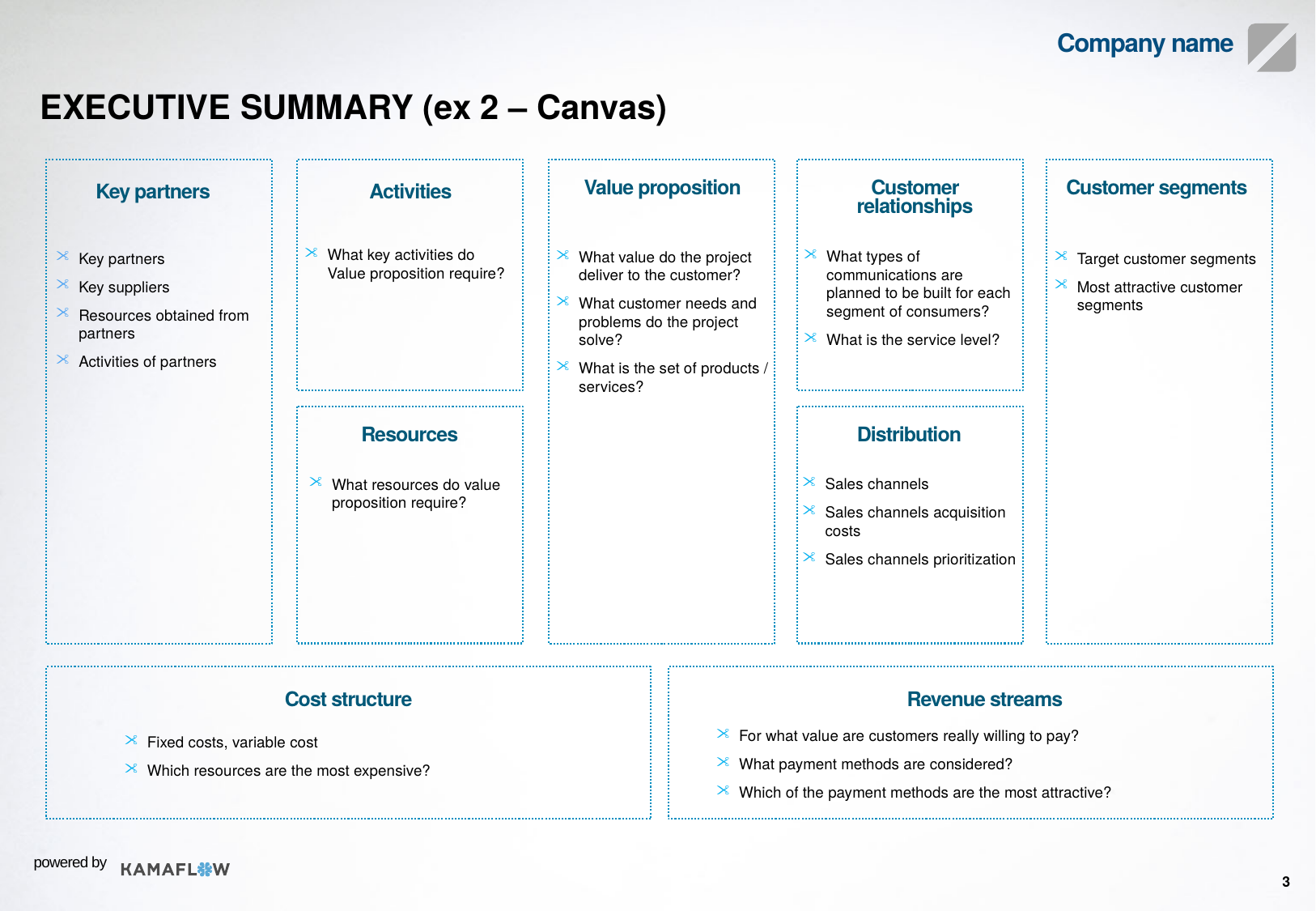

EXECUTIVE SUMMARY (ex 2 – Canvas)

Key partners
Activities
Value proposition
Customer relationships
Customer segments
What key activities do Value proposition require?
What types of communications are planned to be built for each segment of consumers?
What is the service level?
What value do the project deliver to the customer?
What customer needs and problems do the project solve?
What is the set of products / services?
Key partners
Key suppliers
Resources obtained from partners
Activities of partners
Target customer segments
Most attractive customer segments

Distribution
Resources
Sales channels
Sales channels acquisition costs
Sales channels prioritization
What resources do value proposition require?

Cost structure
Revenue streams
For what value are customers really willing to pay?
What payment methods are considered?
Which of the payment methods are the most attractive?
Fixed costs, variable cost
Which resources are the most expensive?
3